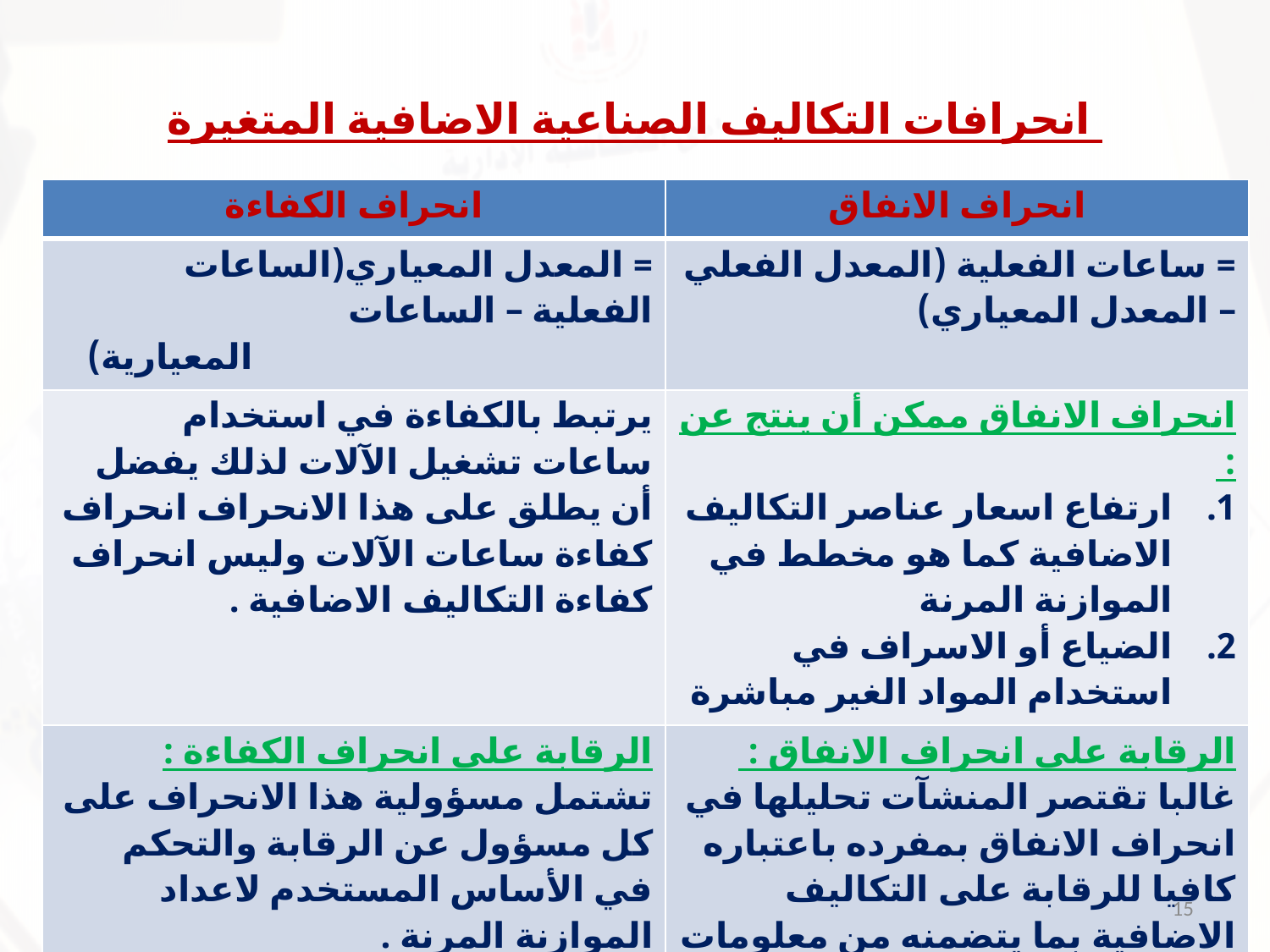

# انحرافات التكاليف الصناعية الاضافية المتغيرة
| انحراف الكفاءة | انحراف الانفاق |
| --- | --- |
| = المعدل المعياري(الساعات الفعلية – الساعات المعيارية) | = ساعات الفعلية (المعدل الفعلي – المعدل المعياري) |
| يرتبط بالكفاءة في استخدام ساعات تشغيل الآلات لذلك يفضل أن يطلق على هذا الانحراف انحراف كفاءة ساعات الآلات وليس انحراف كفاءة التكاليف الاضافية . | انحراف الانفاق ممكن أن ينتج عن : ارتفاع اسعار عناصر التكاليف الاضافية كما هو مخطط في الموازنة المرنة الضياع أو الاسراف في استخدام المواد الغير مباشرة |
| الرقابة على انحراف الكفاءة : تشتمل مسؤولية هذا الانحراف على كل مسؤول عن الرقابة والتحكم في الأساس المستخدم لاعداد الموازنة المرنة . | الرقابة على انحراف الانفاق : غالبا تقتصر المنشآت تحليلها في انحراف الانفاق بمفرده باعتباره كافيا للرقابة على التكاليف الاضافية بما يتضمنه من معلومات . |
15